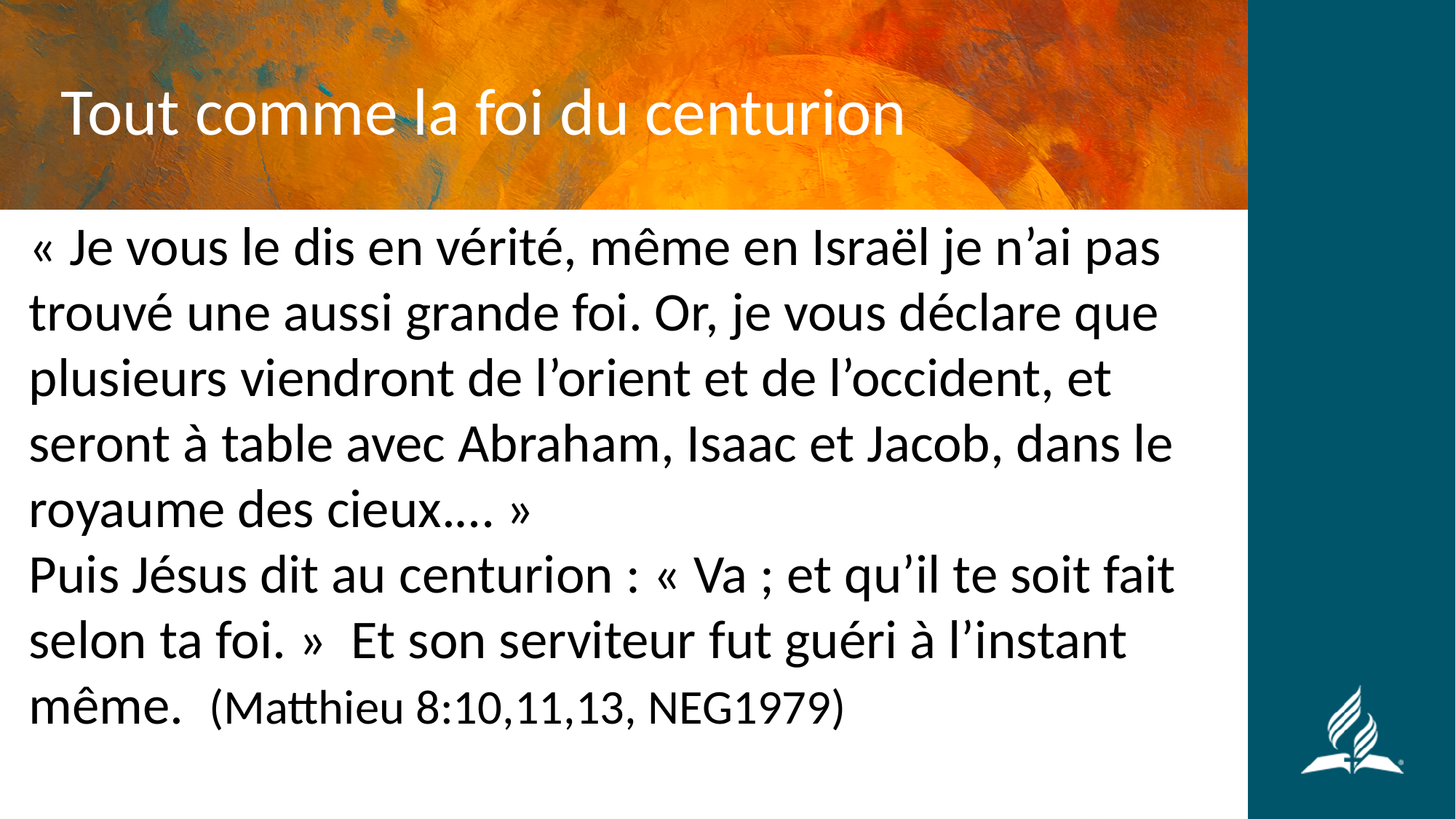

#
Tout comme la foi du centurion
« Je vous le dis en vérité, même en Israël je n’ai pas trouvé une aussi grande foi. Or, je vous déclare que plusieurs viendront de l’orient et de l’occident, et seront à table avec Abraham, Isaac et Jacob, dans le royaume des cieux.… »
Puis Jésus dit au centurion : « Va ; et qu’il te soit fait selon ta foi. »  Et son serviteur fut guéri à l’instant même.  (Matthieu 8:10,11,13, NEG1979)